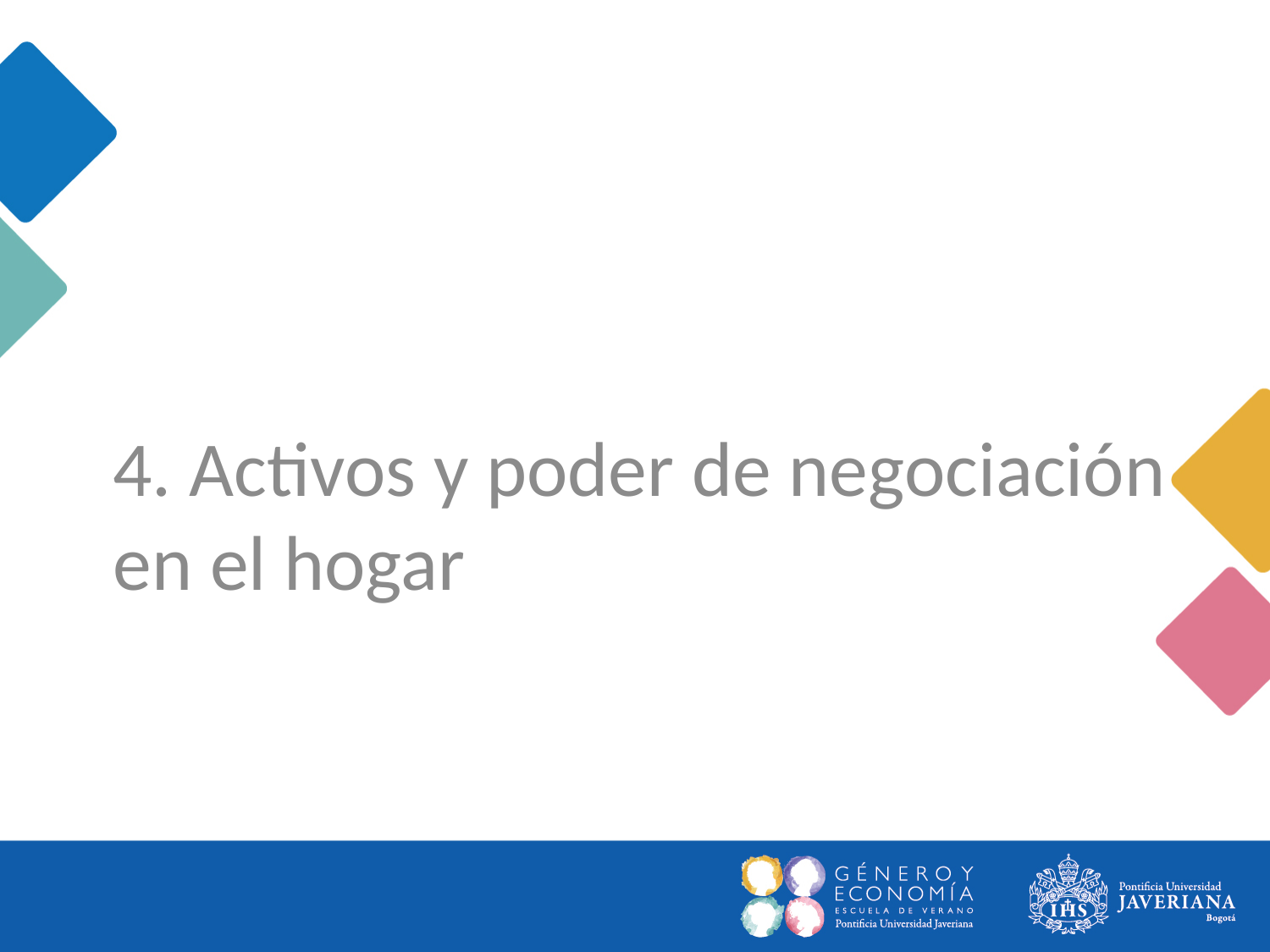

4. Activos y poder de negociación en el hogar
#